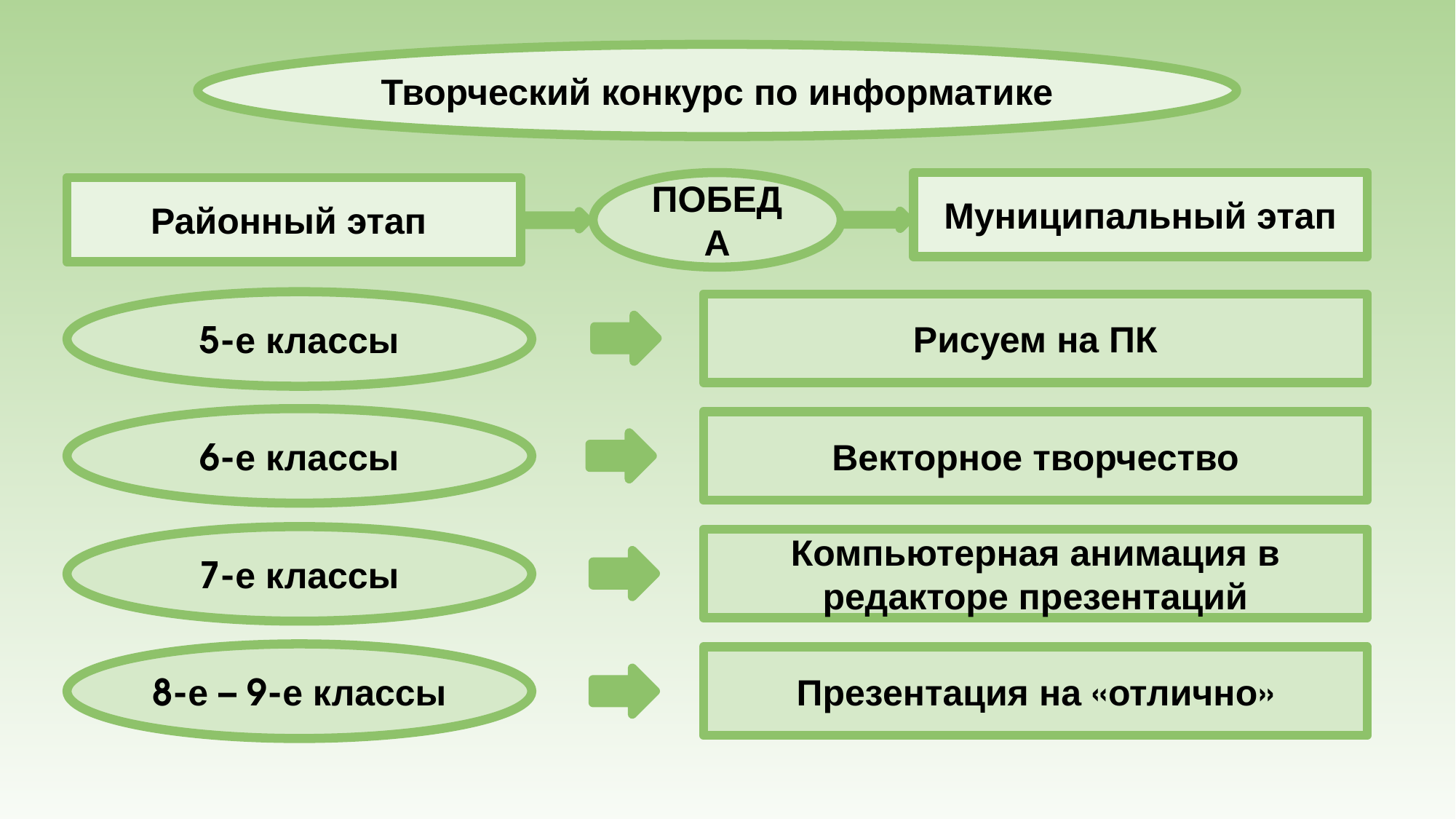

Творческий конкурс по информатике
ПОБЕДА
Муниципальный этап
Районный этап

5-е классы
Рисуем на ПК

6-е классы
Векторное творчество

7-е классы
Компьютерная анимация в редакторе презентаций

8-е – 9-е классы
Презентация на «отлично»